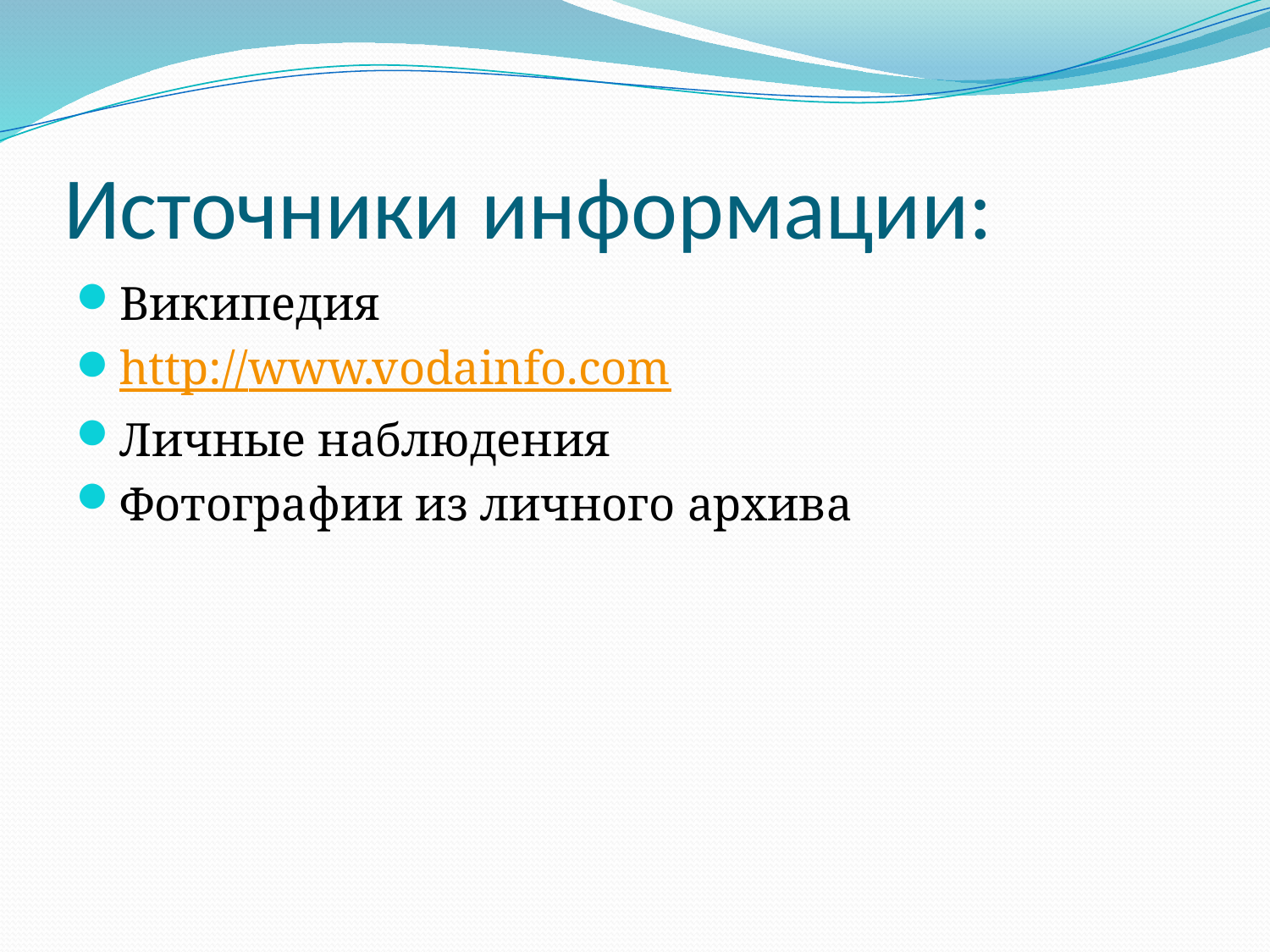

# Источники информации:
Википедия
http://www.vodainfo.com
Личные наблюдения
Фотографии из личного архива